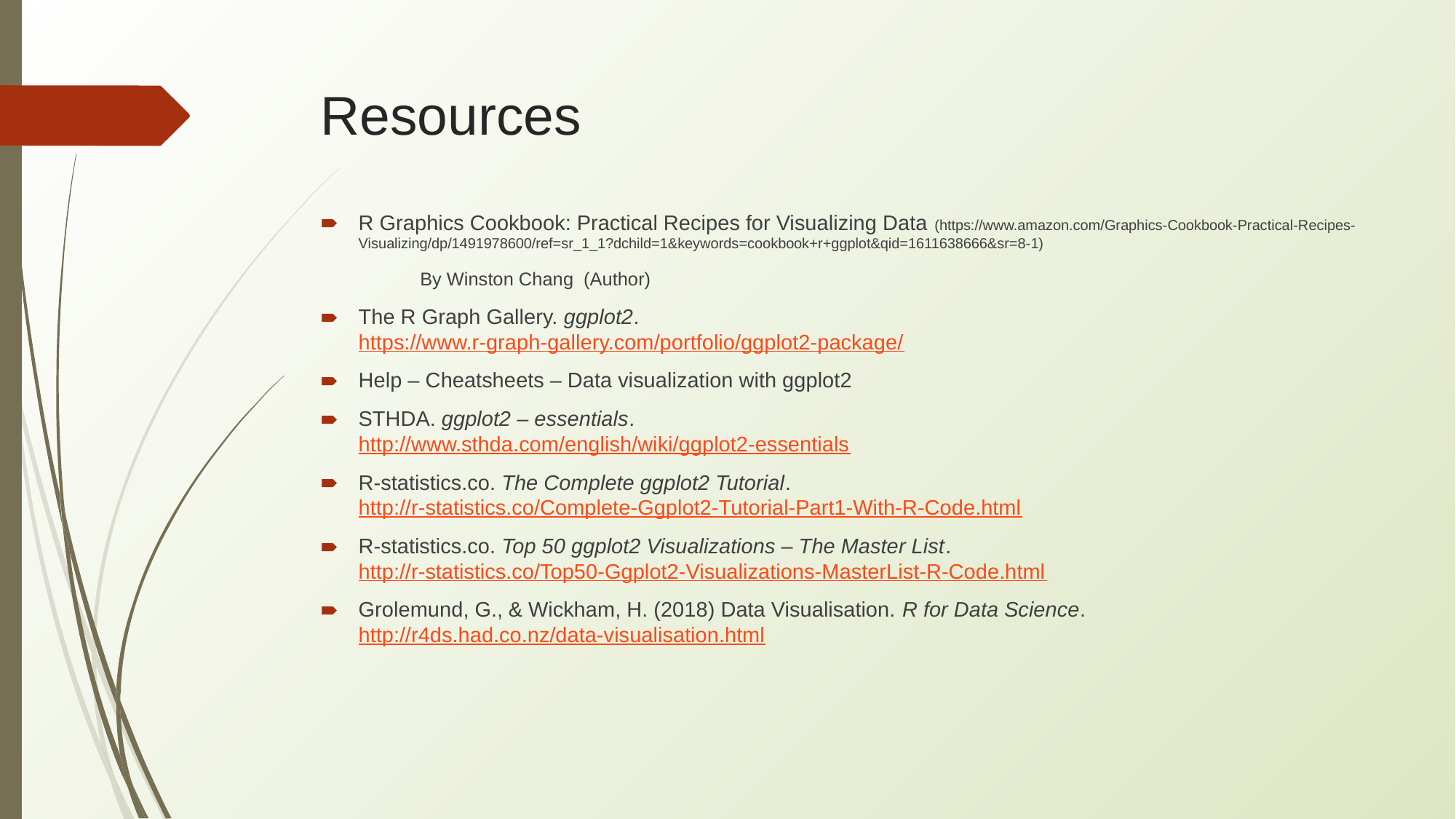

# Resources
R Graphics Cookbook: Practical Recipes for Visualizing Data (https://www.amazon.com/Graphics-Cookbook-Practical-Recipes-Visualizing/dp/1491978600/ref=sr_1_1?dchild=1&keywords=cookbook+r+ggplot&qid=1611638666&sr=8-1)
	 By Winston Chang  (Author)
The R Graph Gallery. ggplot2.
https://www.r-graph-gallery.com/portfolio/ggplot2-package/
Help – Cheatsheets – Data visualization with ggplot2
STHDA. ggplot2 – essentials.
http://www.sthda.com/english/wiki/ggplot2-essentials
R-statistics.co. The Complete ggplot2 Tutorial.
http://r-statistics.co/Complete-Ggplot2-Tutorial-Part1-With-R-Code.html
R-statistics.co. Top 50 ggplot2 Visualizations – The Master List.
http://r-statistics.co/Top50-Ggplot2-Visualizations-MasterList-R-Code.html
Grolemund, G., & Wickham, H. (2018) Data Visualisation. R for Data Science. http://r4ds.had.co.nz/data-visualisation.html